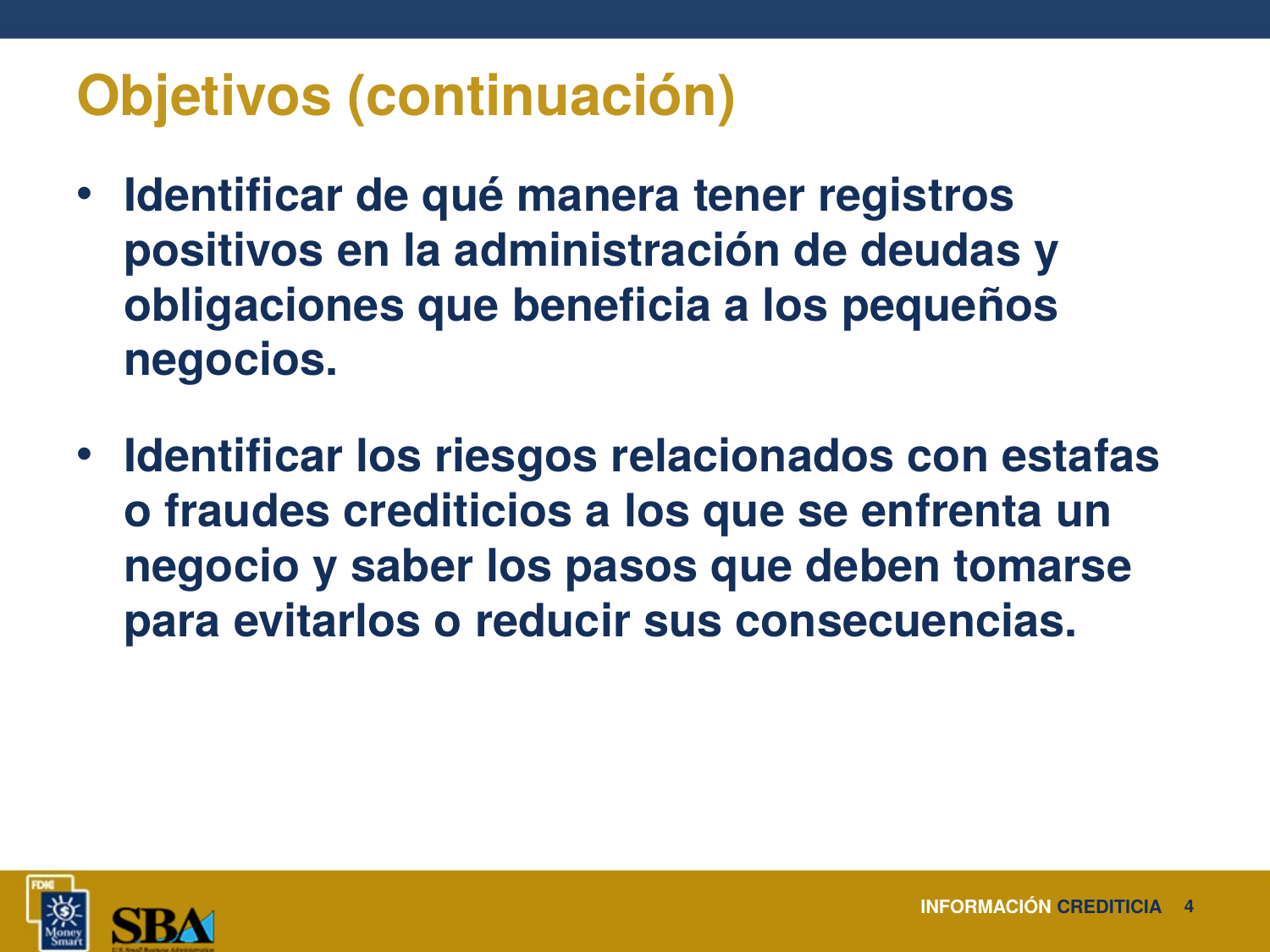

# Objetivos (continuación)
Identificar de qué manera tener registros positivos en la administración de deudas y obligaciones que beneficia a los pequeños negocios.
Identificar los riesgos relacionados con estafas o fraudes crediticios a los que se enfrenta un negocio y saber los pasos que deben tomarse para evitarlos o reducir sus consecuencias.